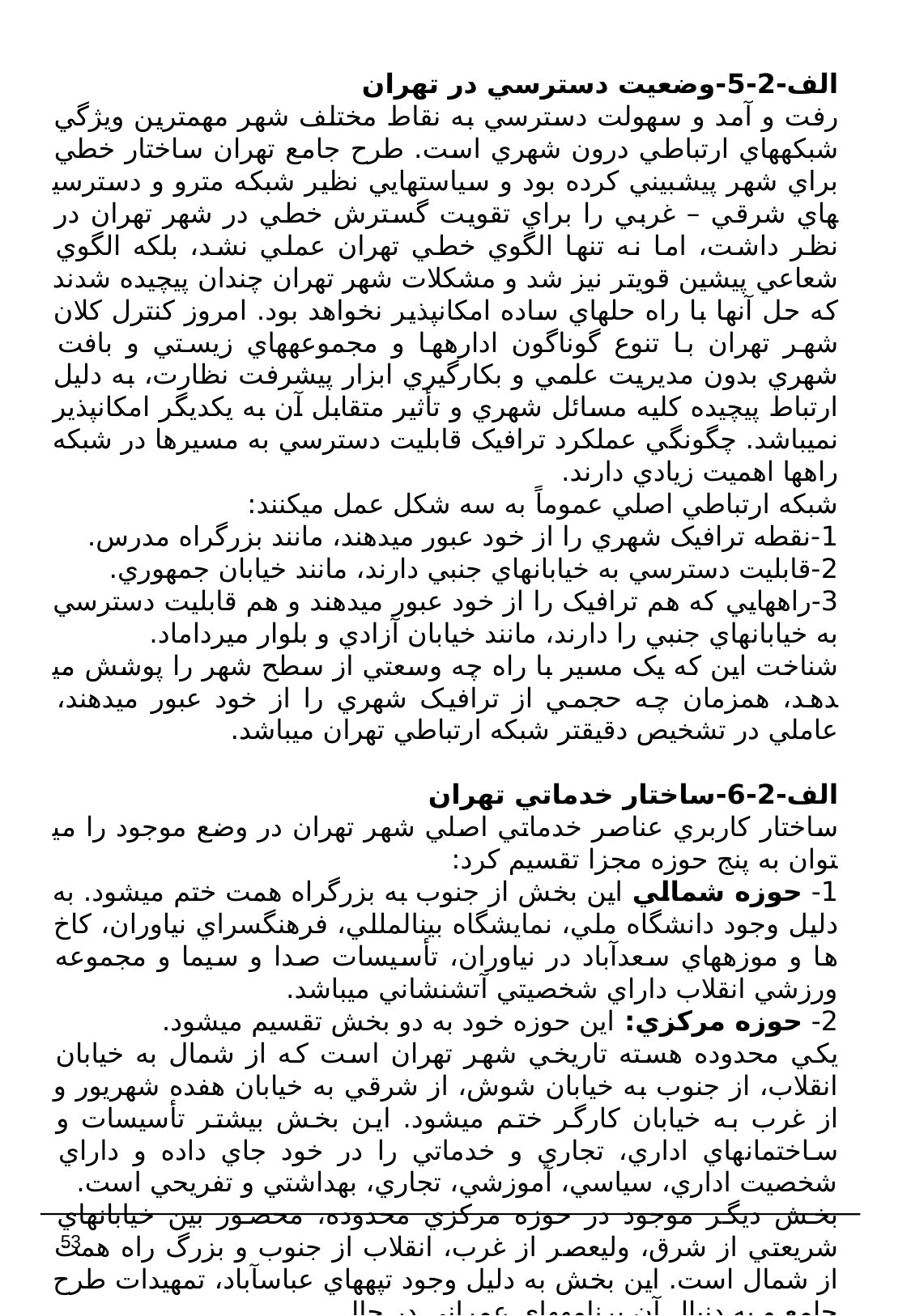

الف-2-5-وضعيت دسترسي در تهران
رفت و آمد و سهولت دسترسي به نقاط مختلف شهر مهم­ترين ويژگي شبکه­هاي ارتباطي درون شهري است. طرح جامع تهران ساختار خطي براي شهر پيش­بيني کرده بود و سياست­هايي نظير شبکه مترو و دسترسي­هاي شرقي – غربي را براي تقويت گسترش خطي در شهر تهران در نظر داشت، اما نه تنها الگوي خطي تهران عملي نشد، بلکه الگوي شعاعي پيشين قوي­تر نيز شد و مشکلات شهر تهران چندان پيچيده شدند که حل آن­ها با راه حل­هاي ساده امکان­پذير نخواهد بود. امروز کنترل کلان شهر تهران با تنوع گوناگون اداره­ها و مجموعه­هاي زيستي و بافت شهري بدون مديريت علمي و بکارگيري ابزار پيشرفت نظارت، به دليل ارتباط پيچيده کليه مسائل شهري و تأثير متقابل آن به يکديگر امکان­پذير نمي­باشد. چگونگي عملکرد ترافيک قابليت دسترسي به مسيرها در شبکه راه­ها اهميت زيادي دارند.
شبکه ارتباطي اصلي عموماً به سه شکل عمل مي­کنند:
1-نقطه ترافيک شهري را از خود عبور مي­دهند، مانند بزرگراه مدرس.
2-قابليت دسترسي به خيابان­هاي جنبي دارند، مانند خيابان جمهوري.
3-راه­هايي که هم ترافيک را از خود عبور مي­دهند و هم قابليت دسترسي به خيابان­هاي جنبي را دارند، مانند خيابان آزادي و بلوار ميرداماد.
شناخت اين که يک مسير با راه چه وسعتي از سطح شهر را پوشش مي­دهد، همزمان چه حجمي از ترافيک شهري را از خود عبور مي­دهند، عاملي در تشخيص دقيق­تر شبکه ارتباطي تهران مي­باشد.

الف-2-6-ساختار خدماتي تهران
ساختار کاربري عناصر خدماتي اصلي شهر تهران در وضع موجود را مي­توان به پنج حوزه مجزا تقسيم کرد:
1- حوزه شمالي اين بخش از جنوب به بزرگراه همت ختم مي­شود. به دليل وجود دانشگاه ملي، نمايشگاه بين­­المللي، فرهنگسراي نياوران، کاخ ها و موزه­هاي سعدآباد در نياوران، تأسيسات صدا و سيما و مجموعه ورزشي انقلاب داراي شخصيتي آتشنشاني مي­باشد.
2- حوزه مرکزي: اين حوزه خود به دو بخش تقسيم مي­شود.
يکي محدوده هسته تاريخي شهر تهران است که از شمال به خيابان انقلاب، از جنوب به خيابان شوش، از شرقي به خيابان هفده شهريور و از غرب به خيابان کارگر ختم مي­شود. اين بخش بيش­تر تأسيسات و ساختمان­هاي اداري، تجاري و خدماتي را در خود جاي داده و داراي شخصيت اداري، سياسي، آموزشي، تجاري، بهداشتي و تفريحي است.
بخش ديگر موجود در حوزه مرکزي محدوده، محصور بين خيابان­هاي شريعتي از شرق، وليعصر از غرب، انقلاب از جنوب و بزرگ راه همت از شمال است. اين بخش به دليل وجود تپه­هاي عباس­آباد، تمهيدات طرح جامع و به دنبال آن برنامه­هاي عمراني در حال

53